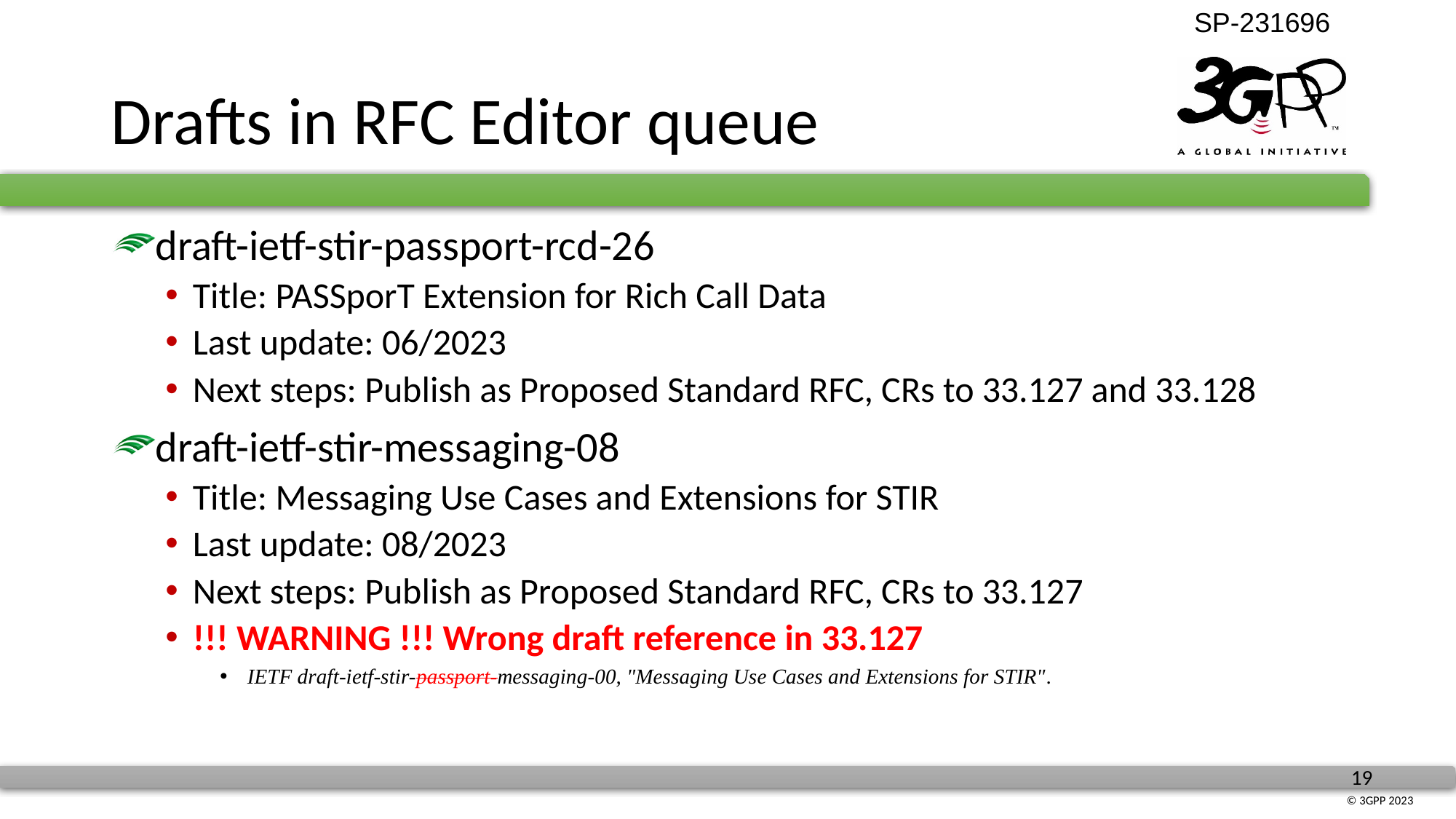

# Drafts in RFC Editor queue
draft-ietf-stir-passport-rcd-26
Title: PASSporT Extension for Rich Call Data
Last update: 06/2023
Next steps: Publish as Proposed Standard RFC, CRs to 33.127 and 33.128
draft-ietf-stir-messaging-08
Title: Messaging Use Cases and Extensions for STIR
Last update: 08/2023
Next steps: Publish as Proposed Standard RFC, CRs to 33.127
!!! WARNING !!! Wrong draft reference in 33.127
IETF draft-ietf-stir-passport-messaging-00, "Messaging Use Cases and Extensions for STIR".